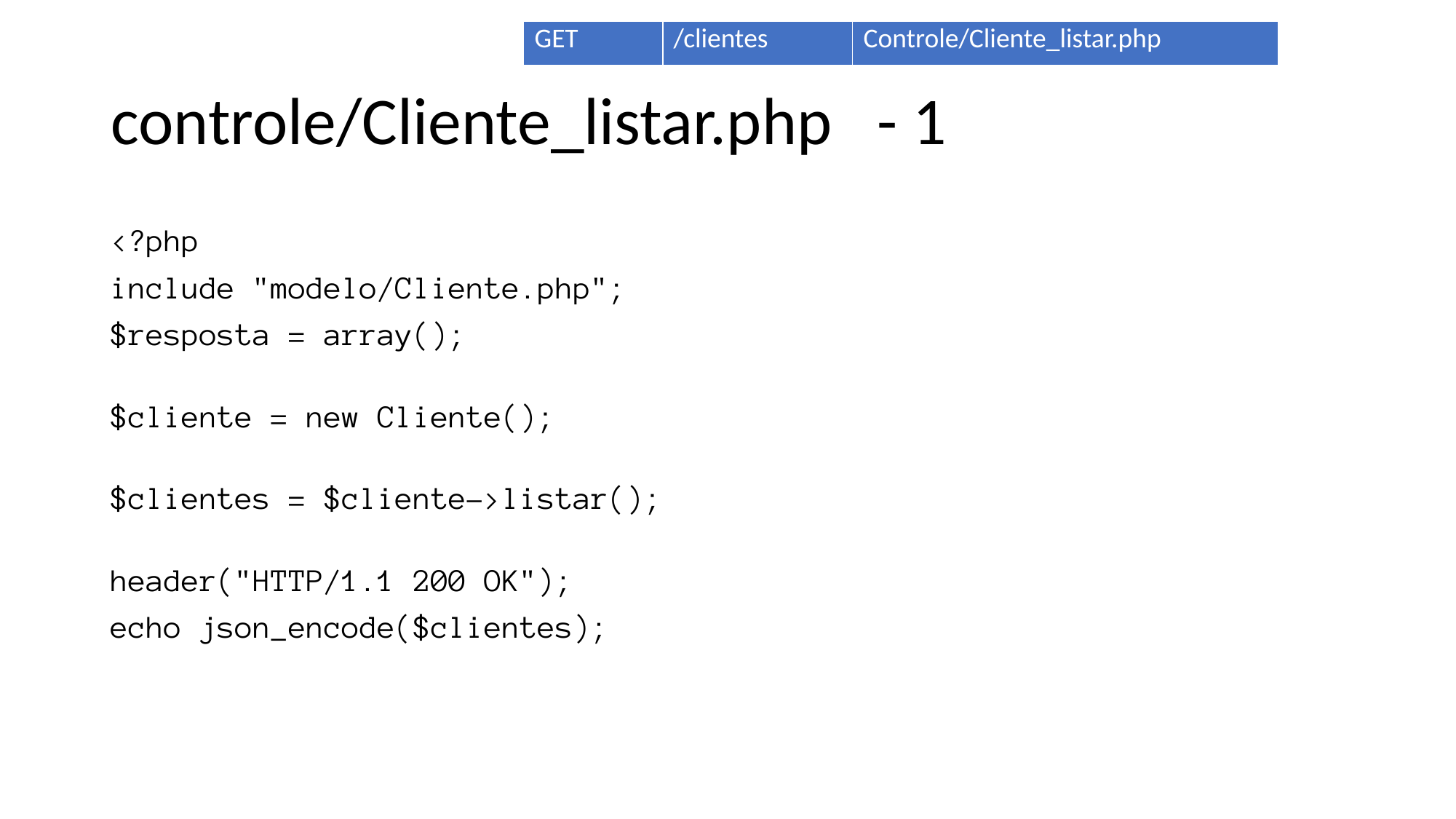

| GET | /clientes | Controle/Cliente\_listar.php |
| --- | --- | --- |
# controle/Cliente_listar.php   - 1
<?php
include "modelo/Cliente.php";
$resposta = array();
$cliente = new Cliente();
$clientes = $cliente->listar();
header("HTTP/1.1 200 OK");
echo json_encode($clientes);